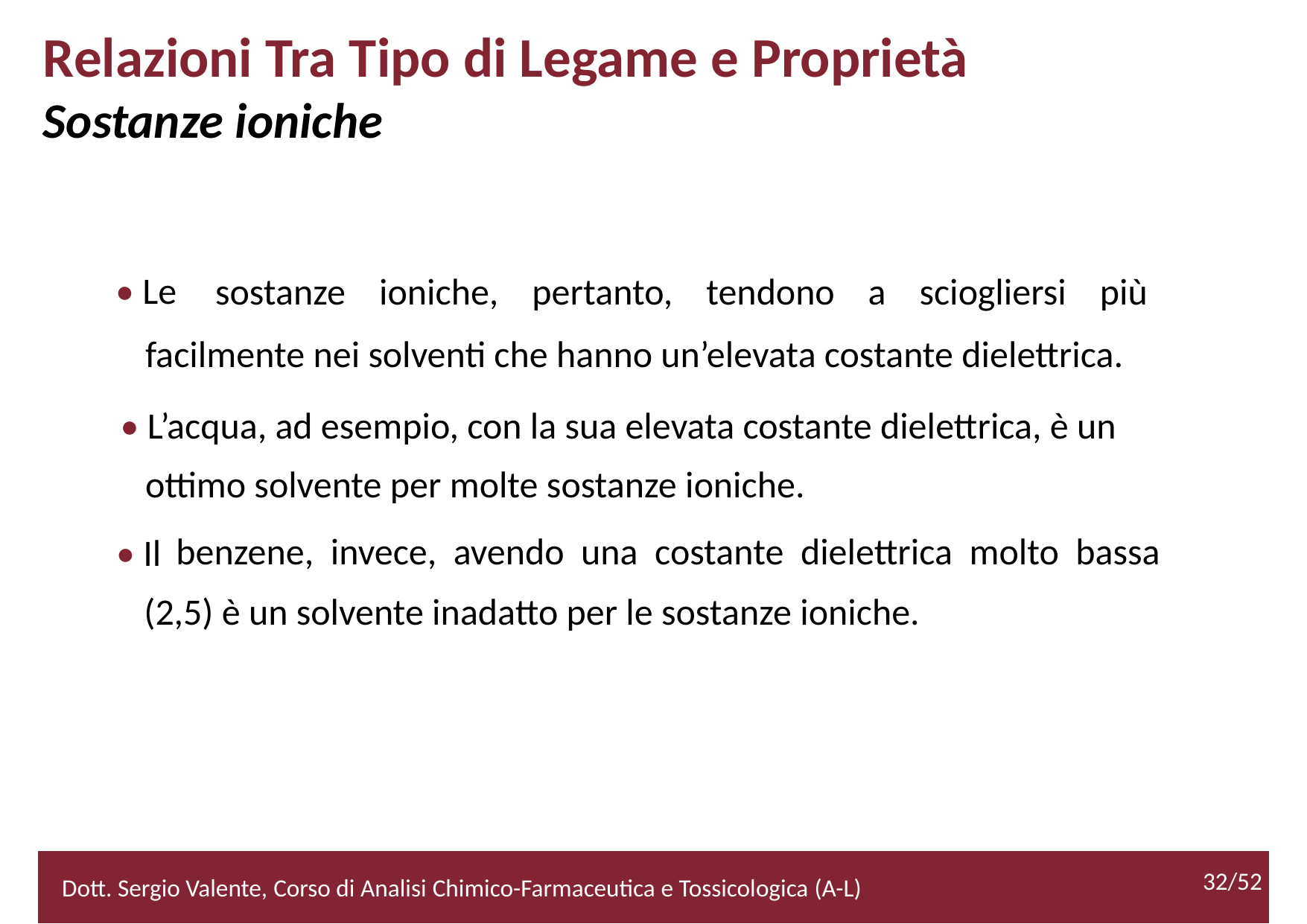

Relazioni Tra Tipo di Legame e Proprietà
Sostanze ioniche
• Le
sostanze    ioniche,    pertanto,    tendono    a    sciogliersi    più
	facilmente nei solventi che hanno un’elevata costante dielettrica.

• L’acqua, ad esempio, con la sua elevata costante dielettrica, è un

	ottimo solvente per molte sostanze ioniche.
• Il
benzene,  invece,  avendo  una  costante  dielettrica  molto  bassa
(2,5) è un solvente inadatto per le sostanze ioniche.

32/52
Dott. Sergio Valente, Corso di Analisi Chimico-Farmaceutica e Tossicologica (A-L)